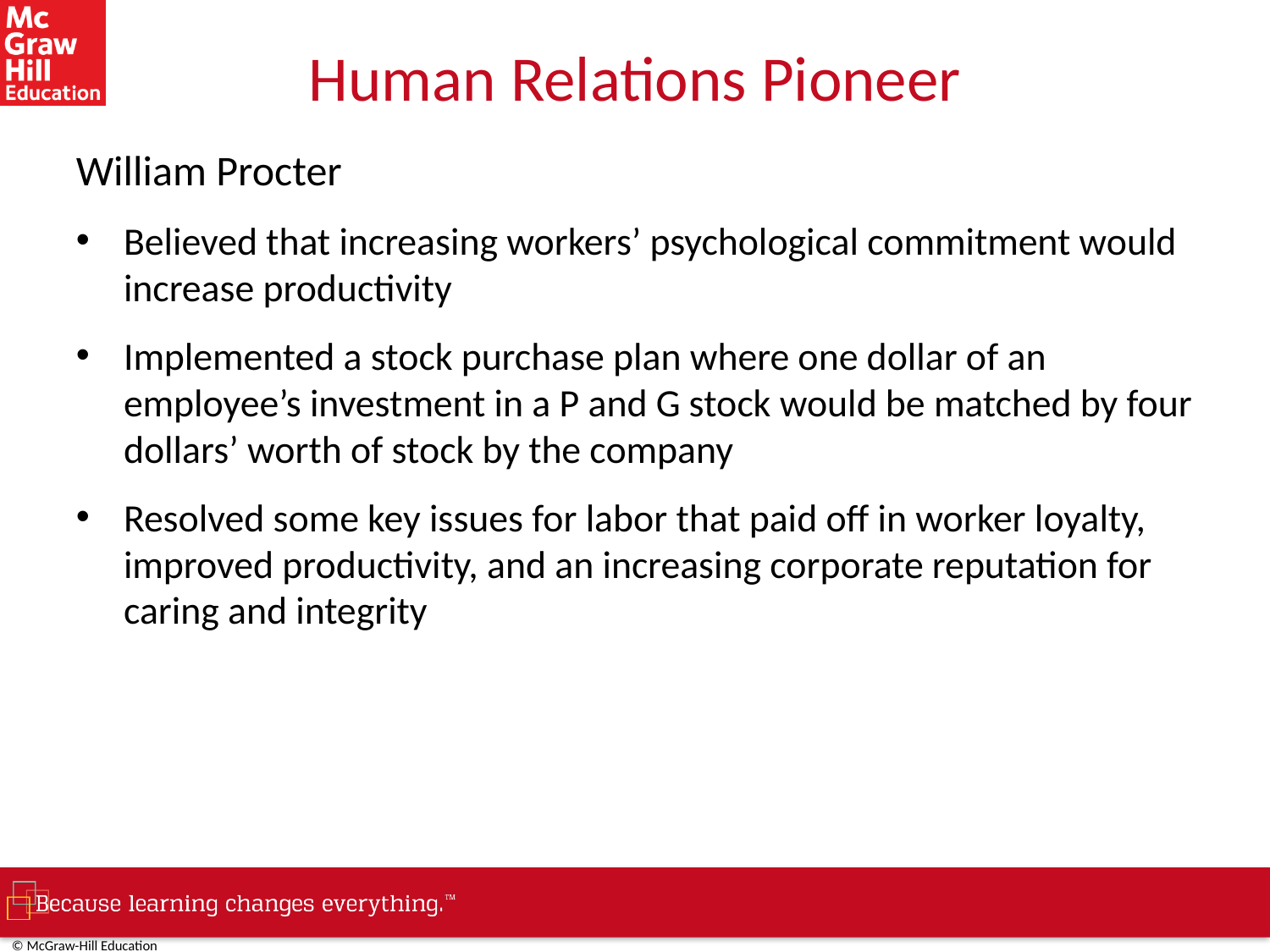

# Human Relations Pioneer
William Procter
Believed that increasing workers’ psychological commitment would increase productivity
Implemented a stock purchase plan where one dollar of an employee’s investment in a P and G stock would be matched by four dollars’ worth of stock by the company
Resolved some key issues for labor that paid off in worker loyalty, improved productivity, and an increasing corporate reputation for caring and integrity